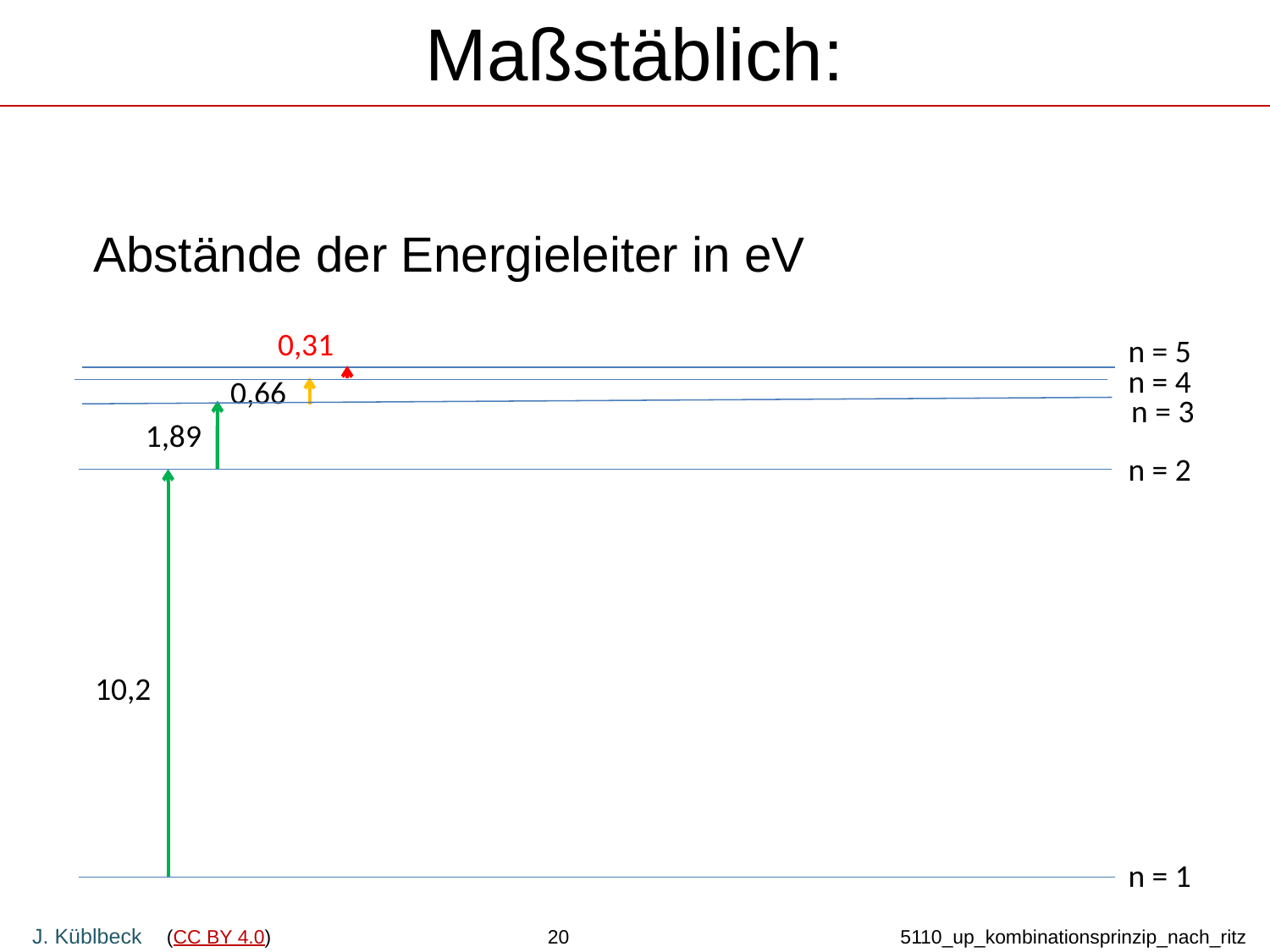

# Maßstäblich:
Abstände der Energieleiter in eV
0,31
n = 5
n = 4
0,66
n = 3
1,89
n = 2
10,2
n = 1